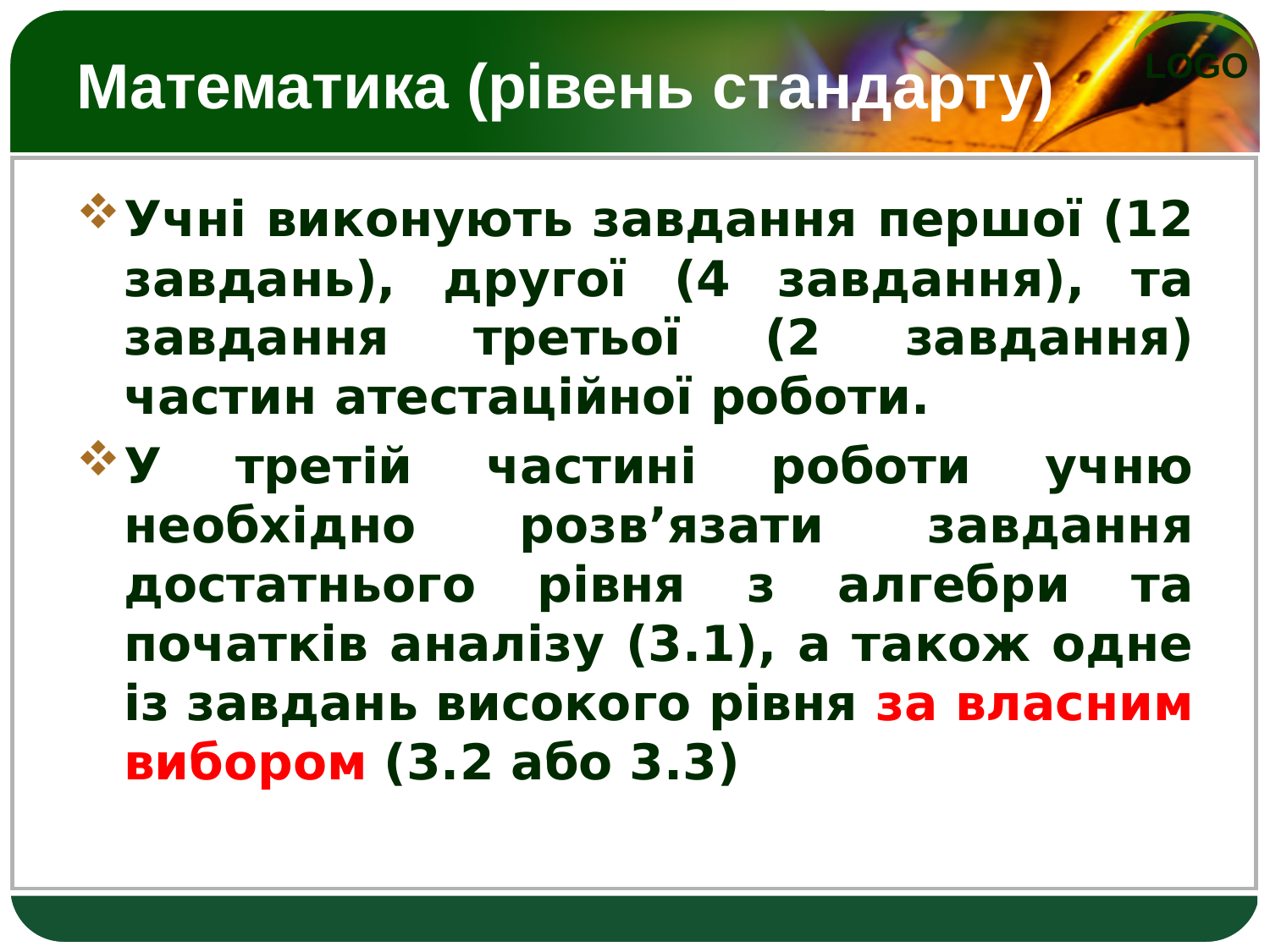

# Математика (рівень стандарту)
Учні виконують завдання першої (12 завдань), другої (4 завдання), та завдання третьої (2 завдання) частин атестаційної роботи.
У третій частині роботи учню необхідно розв’язати завдання достатнього рівня з алгебри та початків аналізу (3.1), а також одне із завдань високого рівня за власним вибором (3.2 або 3.3)